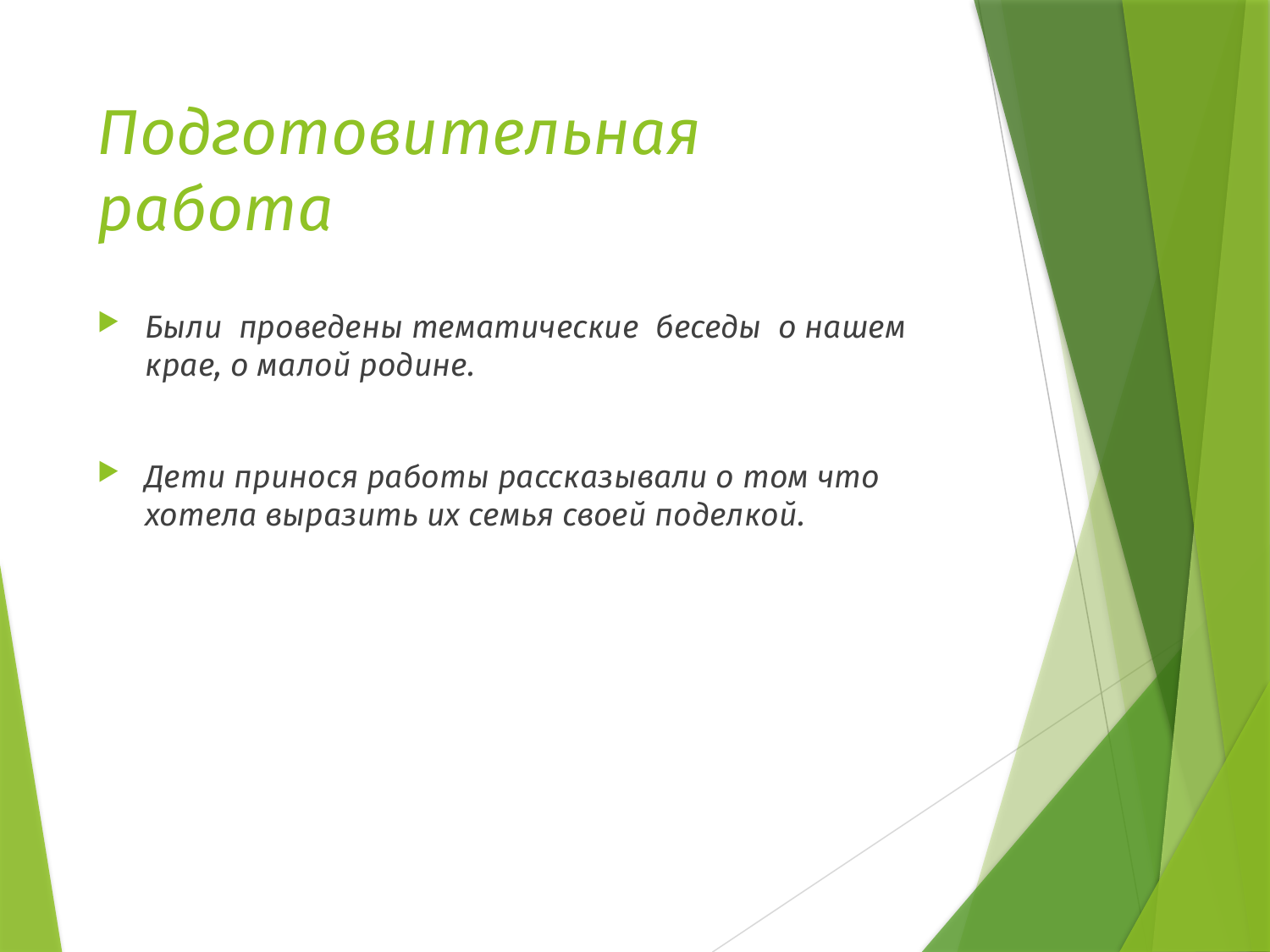

# Подготовительная работа
Были  проведены тематические  беседы  о нашем крае, о малой родине.

Дети принося работы рассказывали о том что хотела выразить их семья своей поделкой.